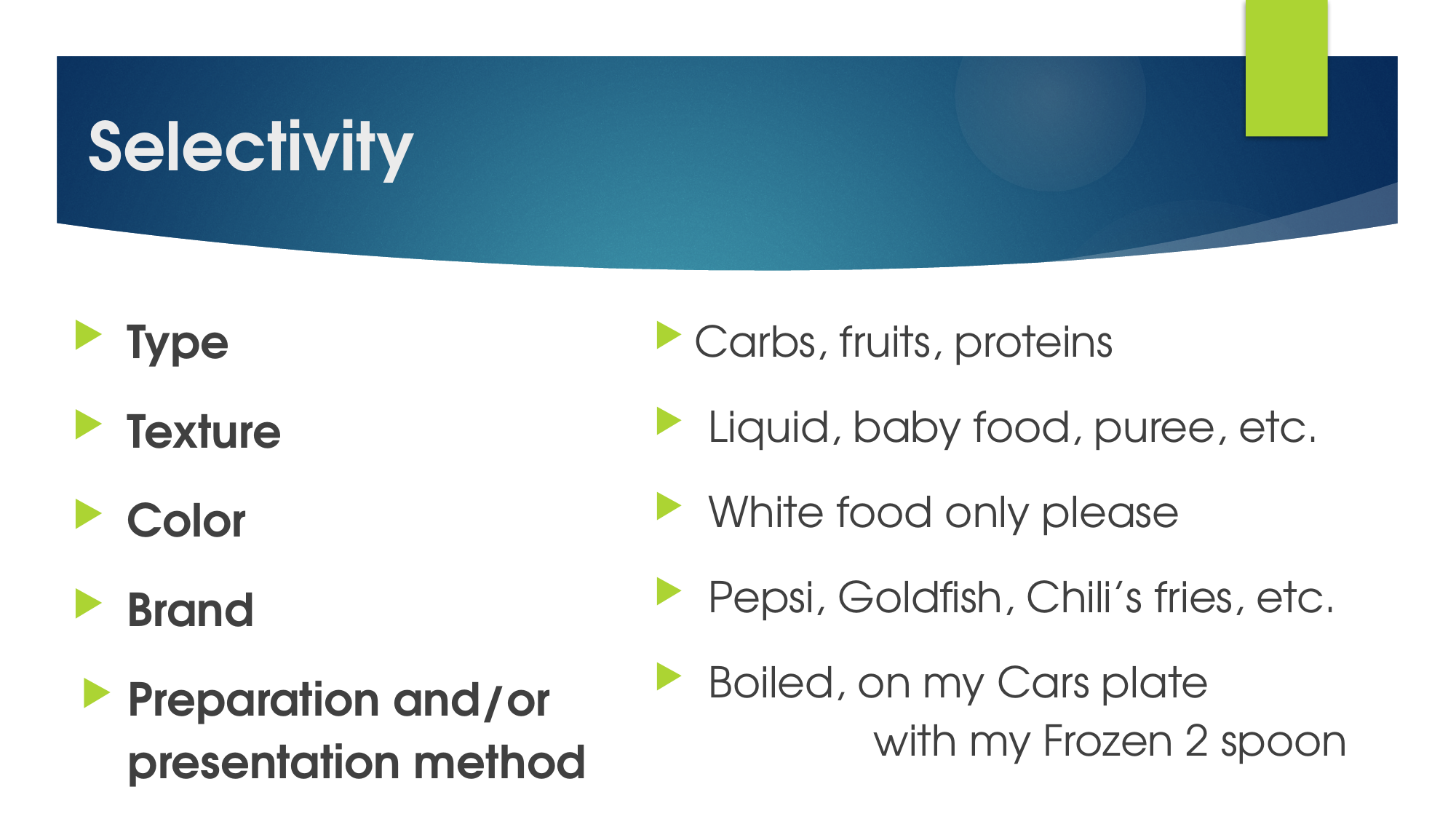

# Selectivity
Type
Texture
Color
Brand
Preparation and/or presentation method
Carbs, fruits, proteins
Liquid, baby food, puree, etc.
White food only please
Pepsi, Goldfish, Chili’s fries, etc.
Boiled, on my Cars plate                                 with my Frozen 2 spoon